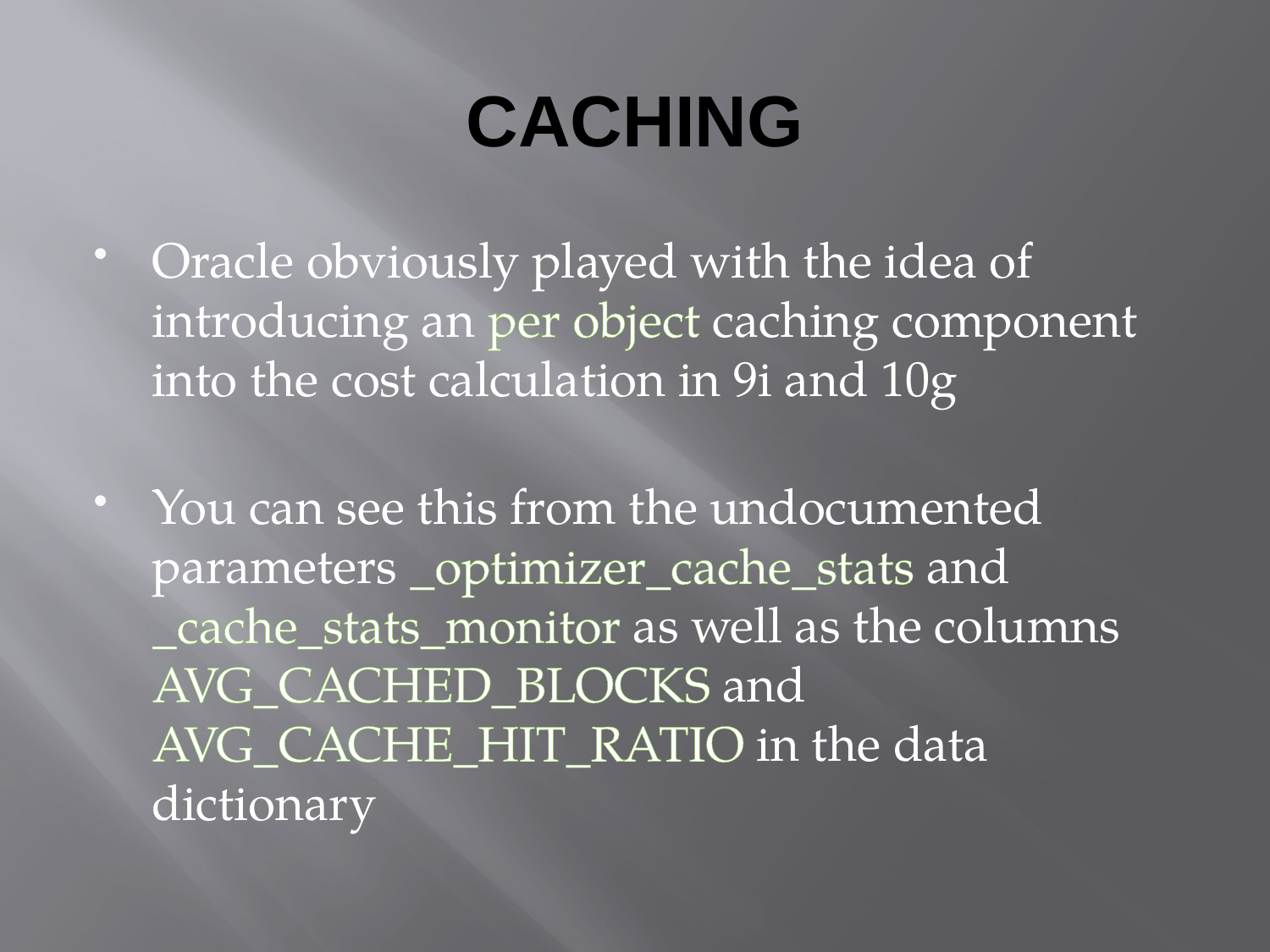

# CACHING
Oracle obviously played with the idea of introducing an per object caching component into the cost calculation in 9i and 10g
You can see this from the undocumented parameters _optimizer_cache_stats and _cache_stats_monitor as well as the columns AVG_CACHED_BLOCKS and AVG_CACHE_HIT_RATIO in the data dictionary